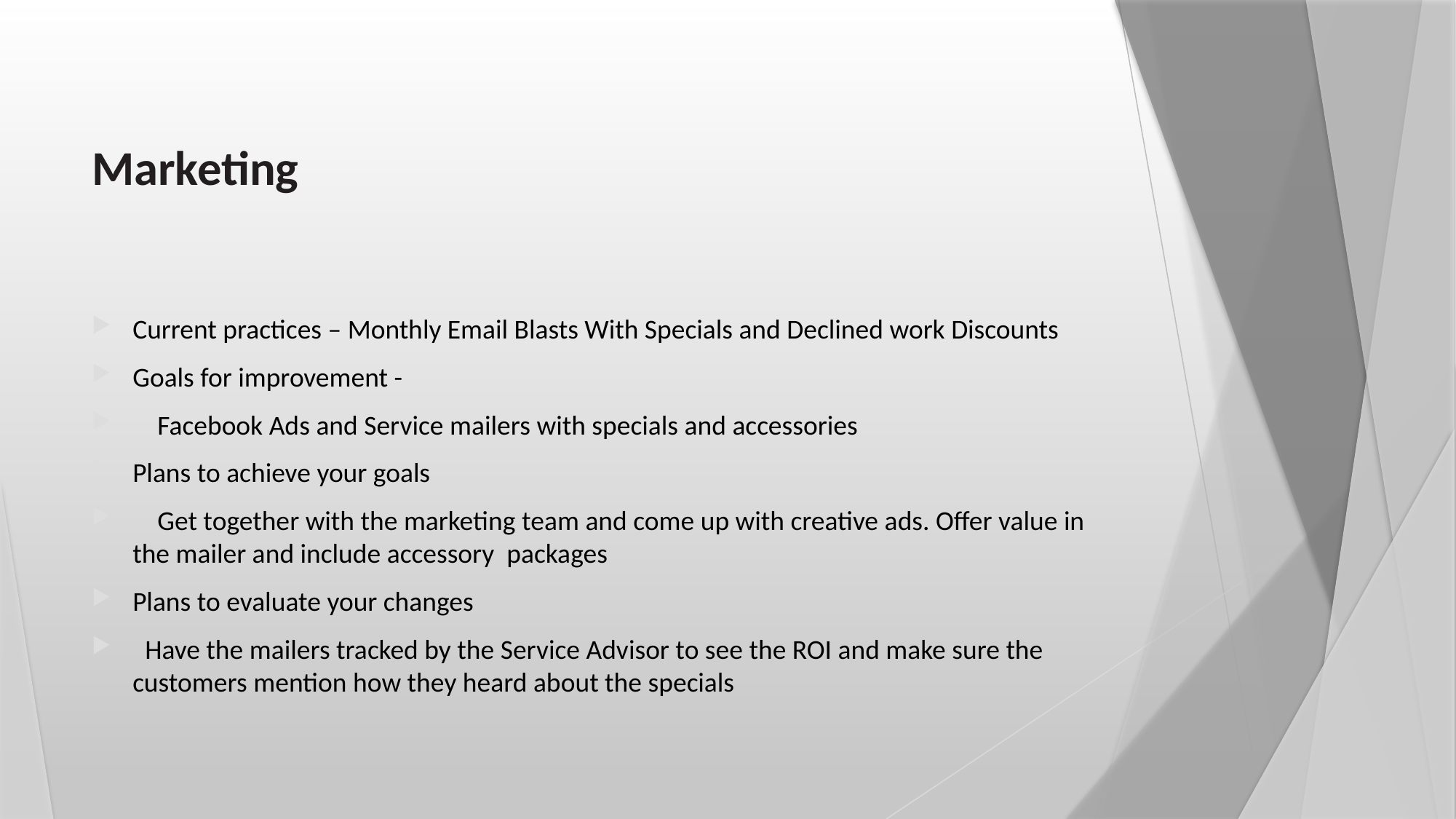

# Marketing

Current practices – Monthly Email Blasts With Specials and Declined work Discounts
Goals for improvement -
    Facebook Ads and Service mailers with specials and accessories
Plans to achieve your goals
    Get together with the marketing team and come up with creative ads. Offer value in the mailer and include accessory  packages
Plans to evaluate your changes
  Have the mailers tracked by the Service Advisor to see the ROI and make sure the customers mention how they heard about the specials